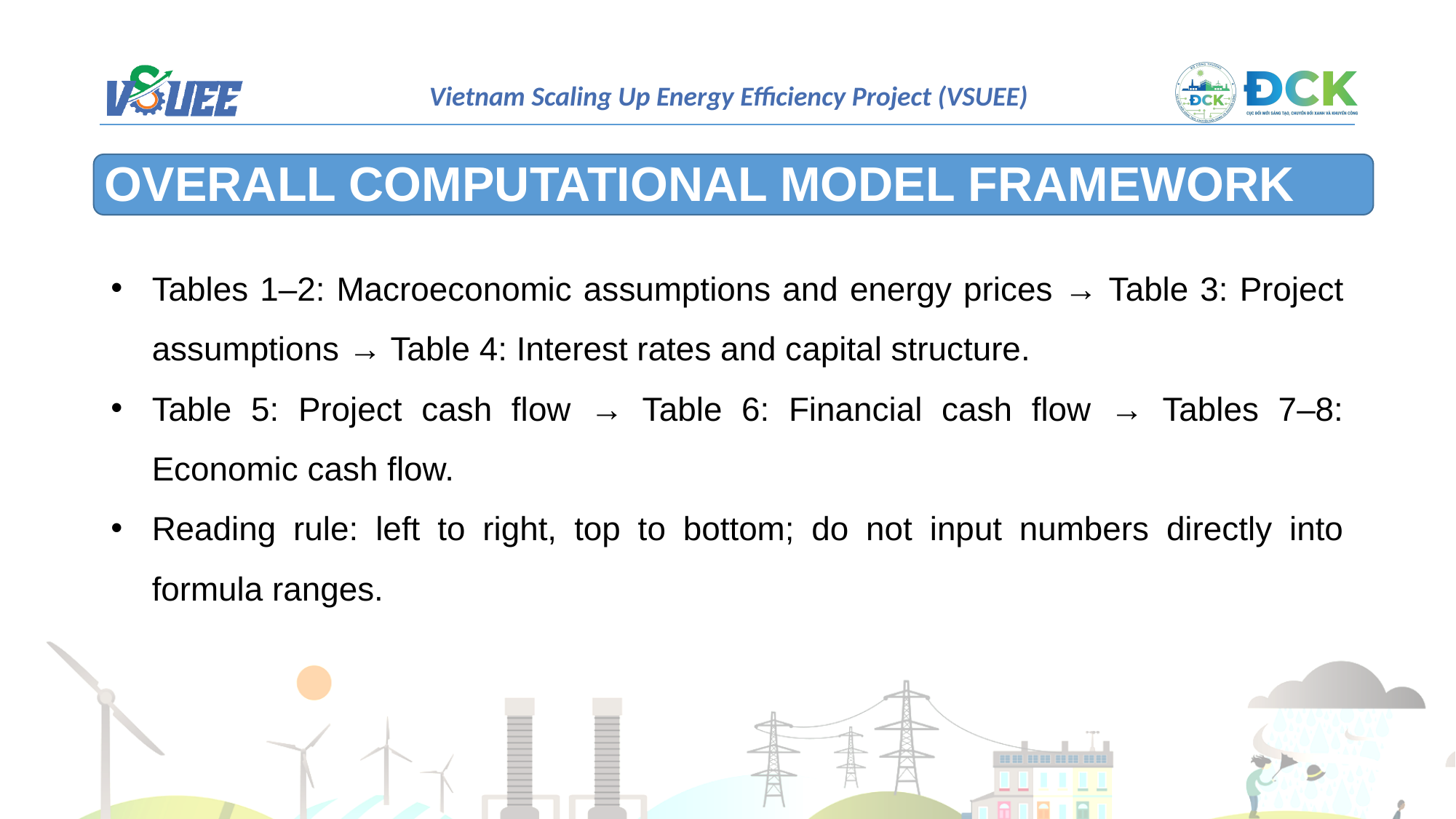

OVERALL COMPUTATIONAL MODEL FRAMEWORK
Tables 1–2: Macroeconomic assumptions and energy prices → Table 3: Project assumptions → Table 4: Interest rates and capital structure.
Table 5: Project cash flow → Table 6: Financial cash flow → Tables 7–8: Economic cash flow.
Reading rule: left to right, top to bottom; do not input numbers directly into formula ranges.